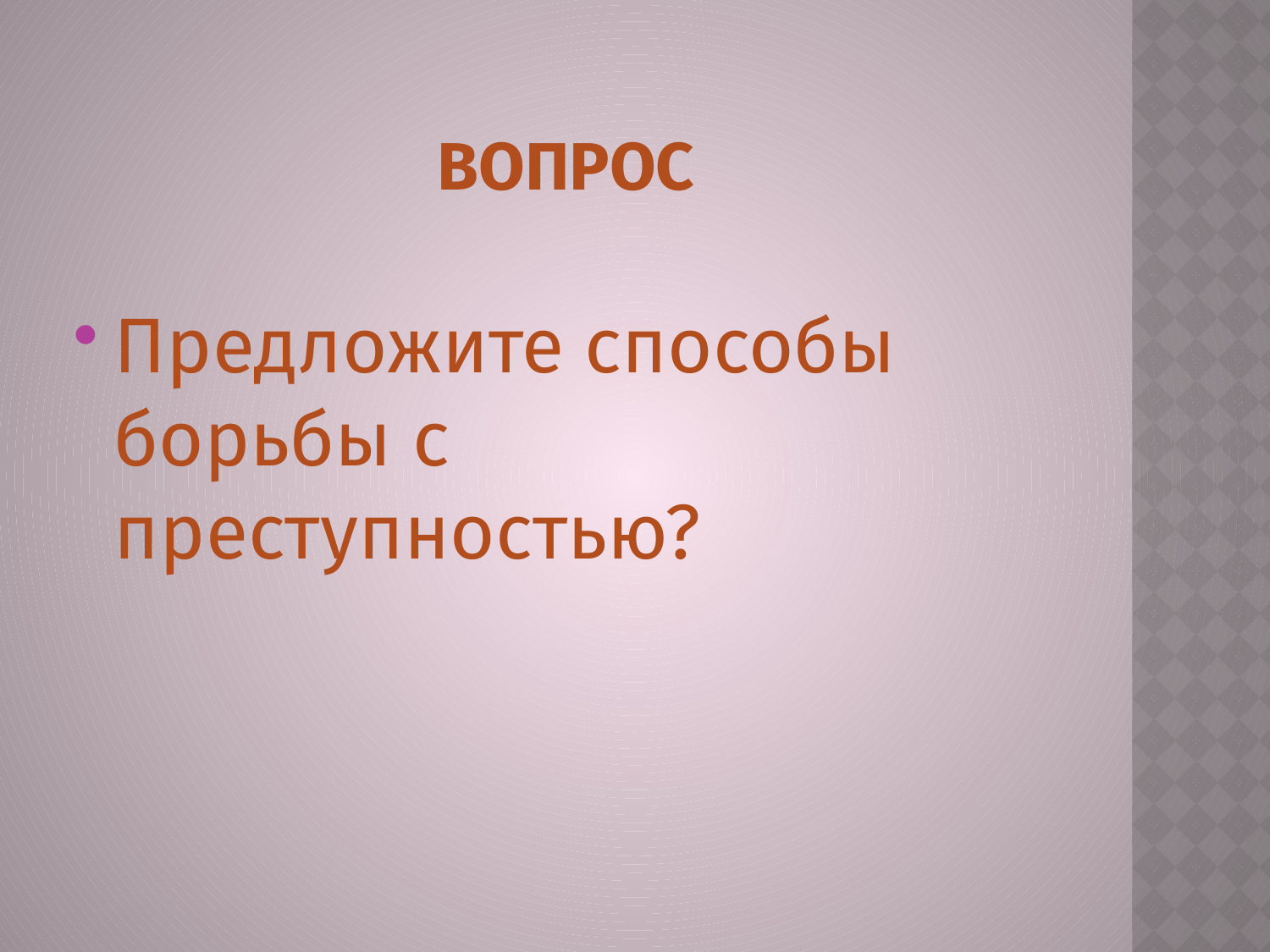

# Вопрос

Предложите способы борьбы с преступностью?